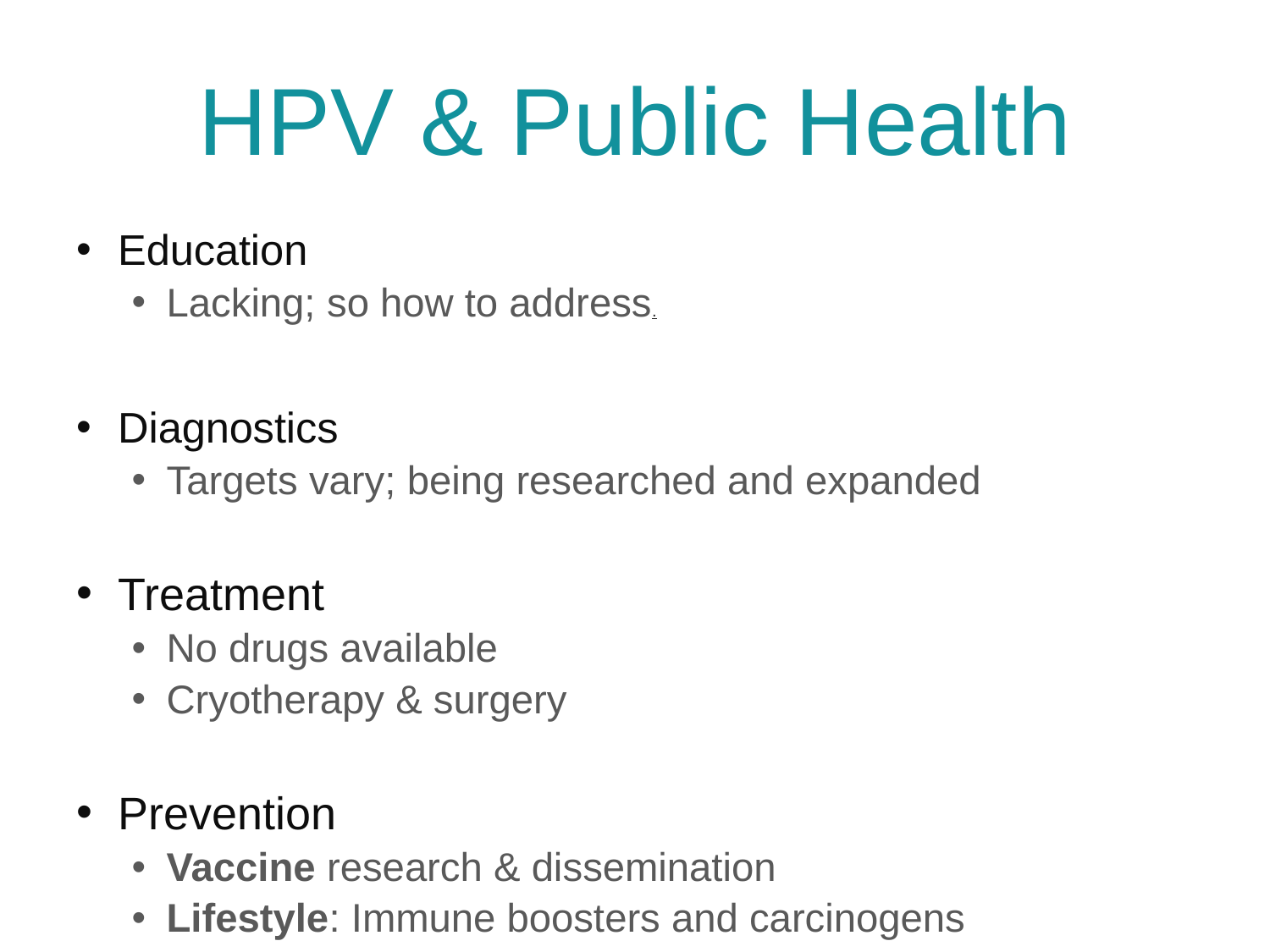

# HPV & Public Health
Education
Lacking; so how to address.

Diagnostics
Targets vary; being researched and expanded

Treatment
No drugs available
Cryotherapy & surgery

Prevention
Vaccine research & dissemination
Lifestyle: Immune boosters and carcinogens